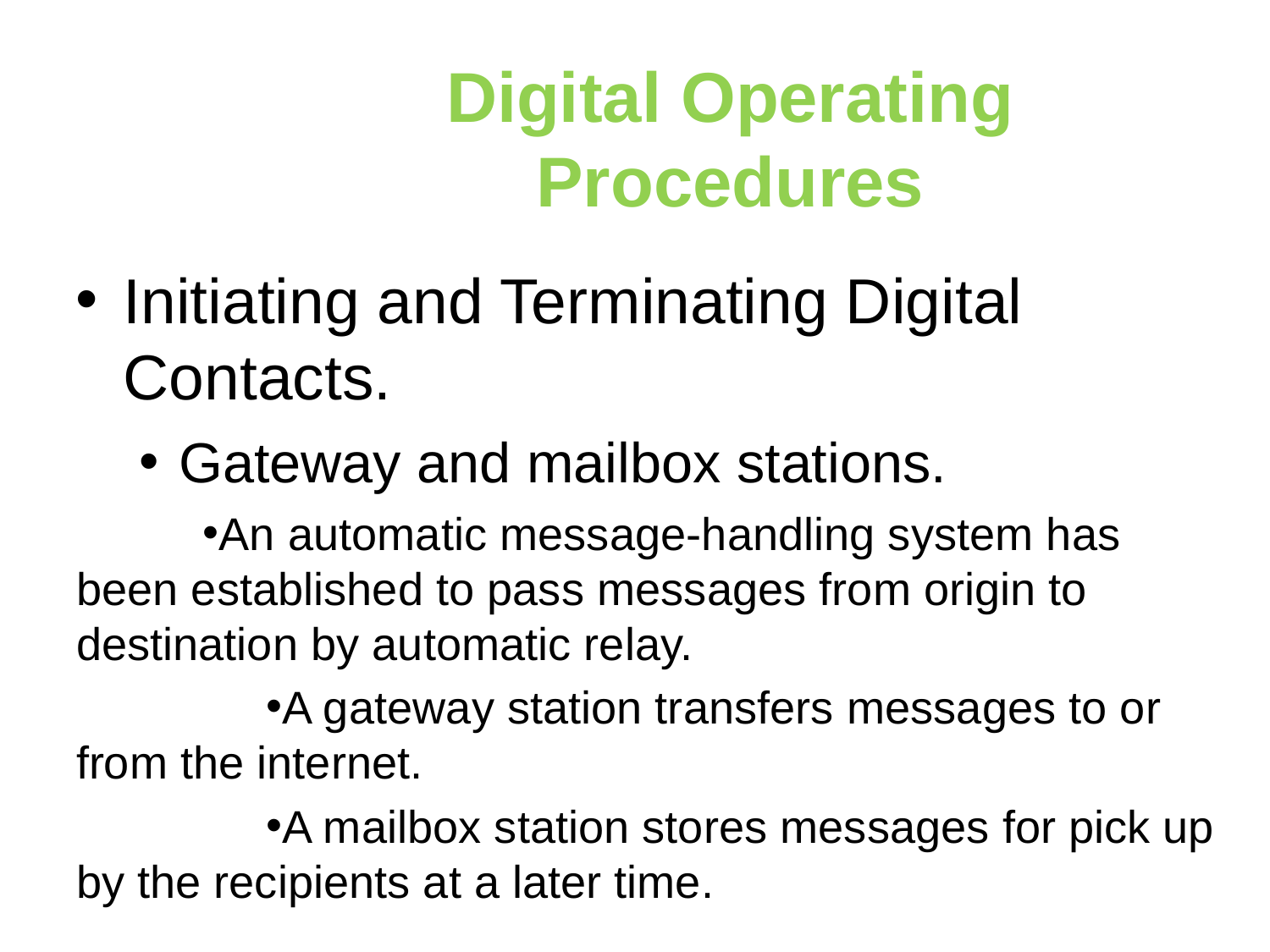

Digital Operating Procedures
Initiating and Terminating Digital Contacts.
Gateway and mailbox stations.
An automatic message-handling system has been established to pass messages from origin to destination by automatic relay.
A gateway station transfers messages to or from the internet.
A mailbox station stores messages for pick up by the recipients at a later time.